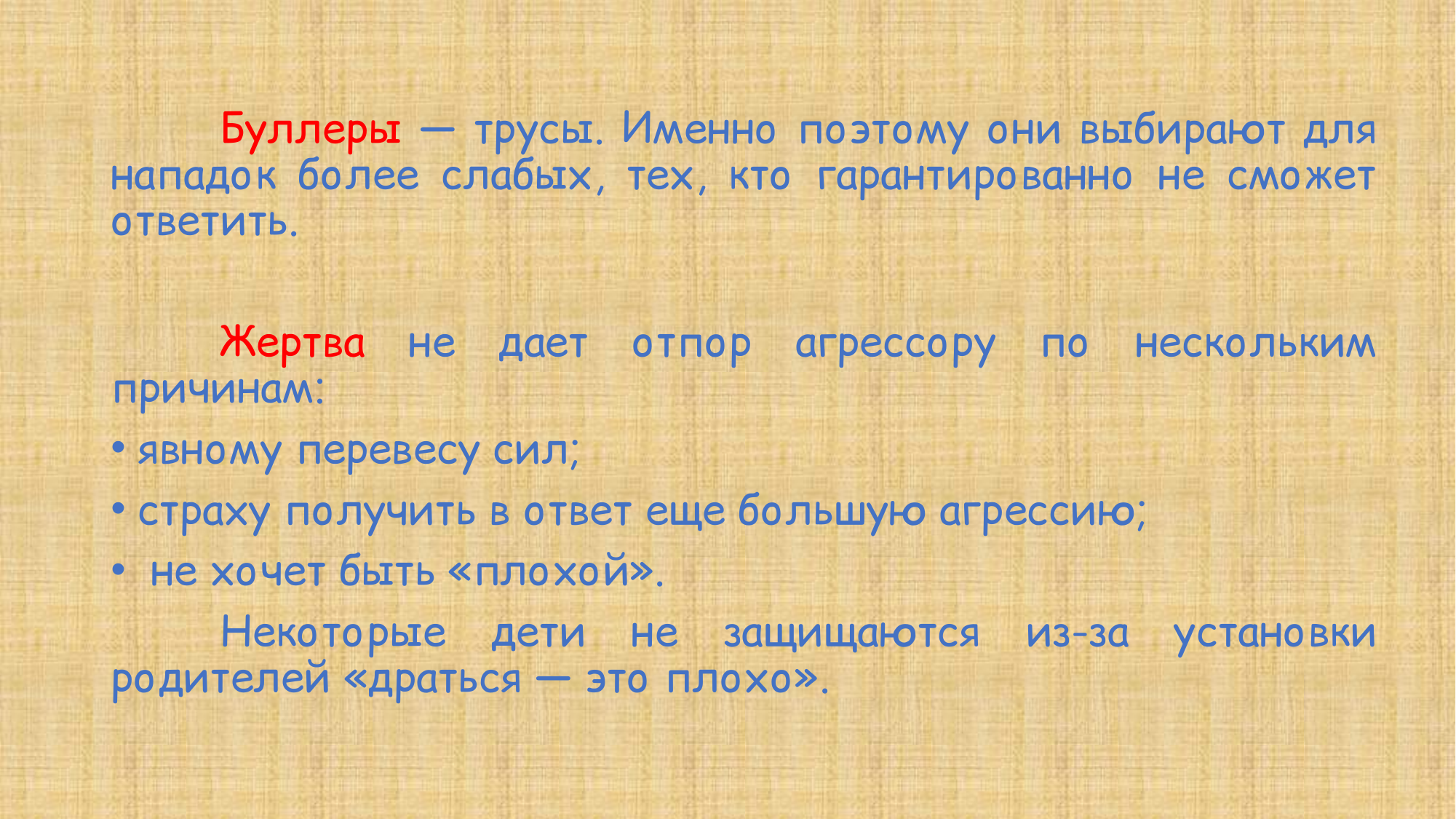

Буллеры — трусы. Именно поэтому они выбирают для нападок более слабых, тех, кто гарантированно не сможет ответить.

	Жертва не дает отпор агрессору по нескольким причинам:
явному перевесу сил;
страху получить в ответ еще большую агрессию;
 не хочет быть «плохой».
	Некоторые дети не защищаются из-за установки родителей «драться — это плохо».